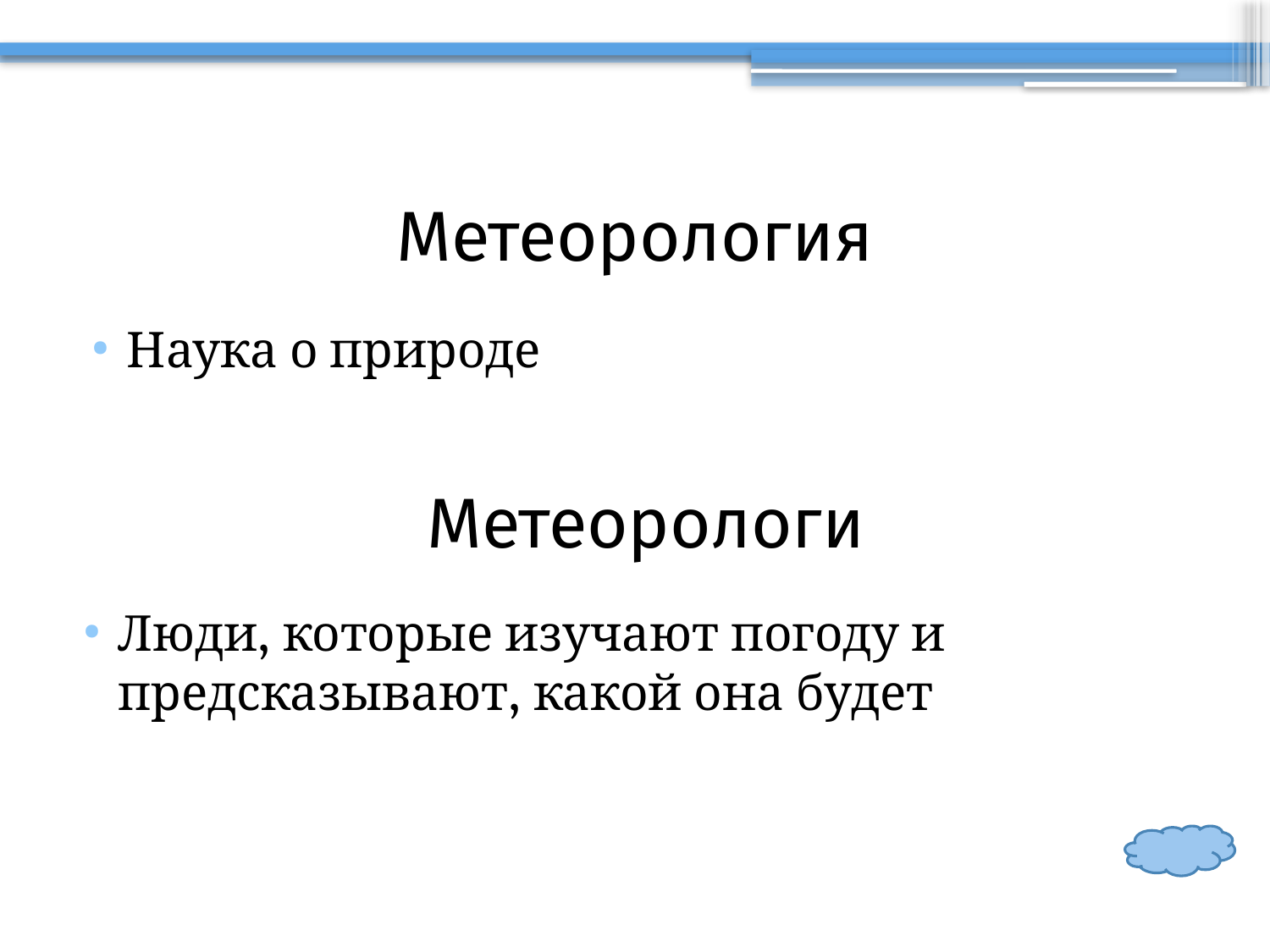

# Метеорология
Наука о природе
Метеорологи
Люди, которые изучают погоду и предсказывают, какой она будет